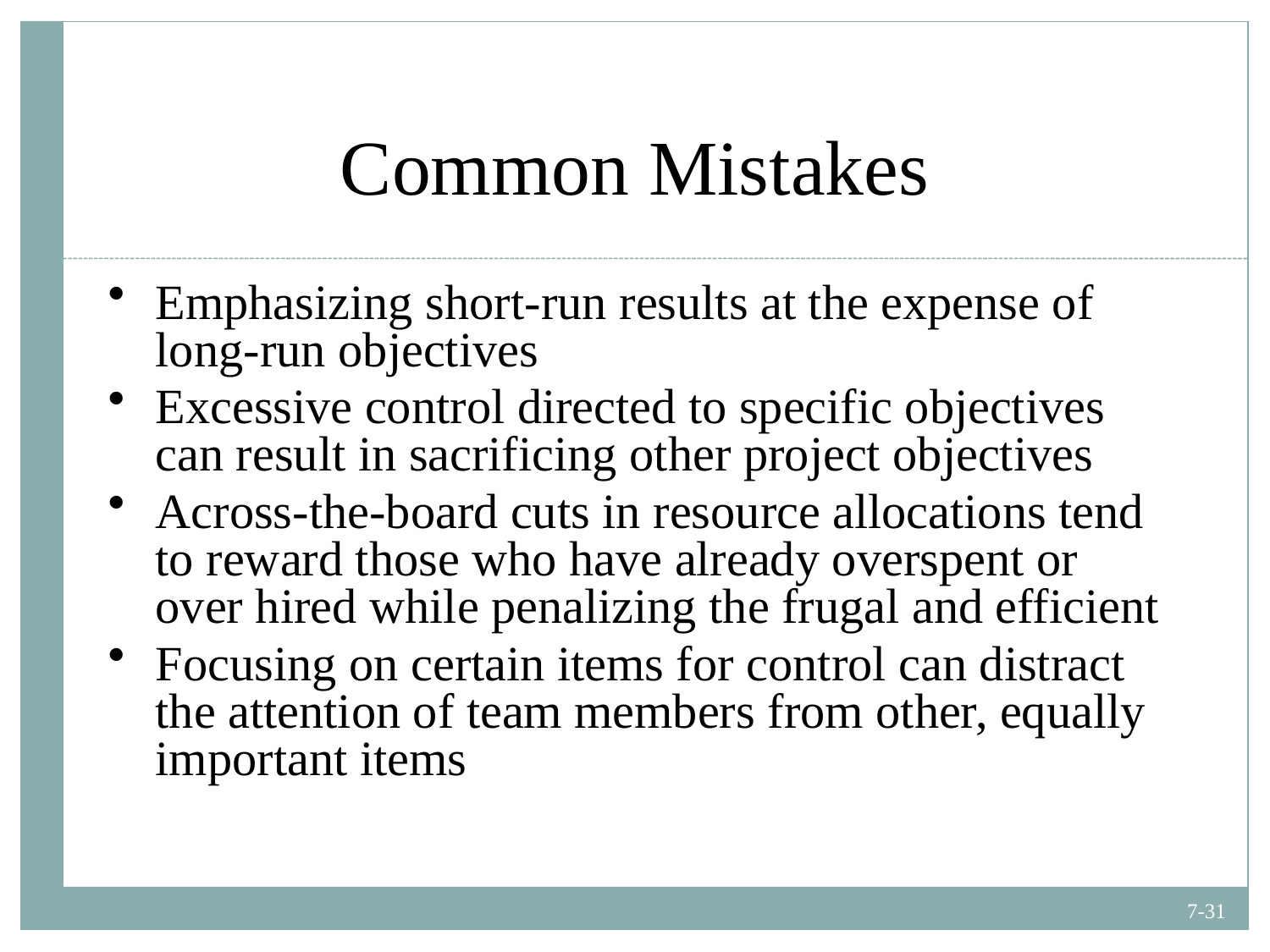

# Common Mistakes
Emphasizing short-run results at the expense of long-run objectives
Excessive control directed to specific objectives can result in sacrificing other project objectives
Across-the-board cuts in resource allocations tend to reward those who have already overspent or over hired while penalizing the frugal and efficient
Focusing on certain items for control can distract the attention of team members from other, equally important items